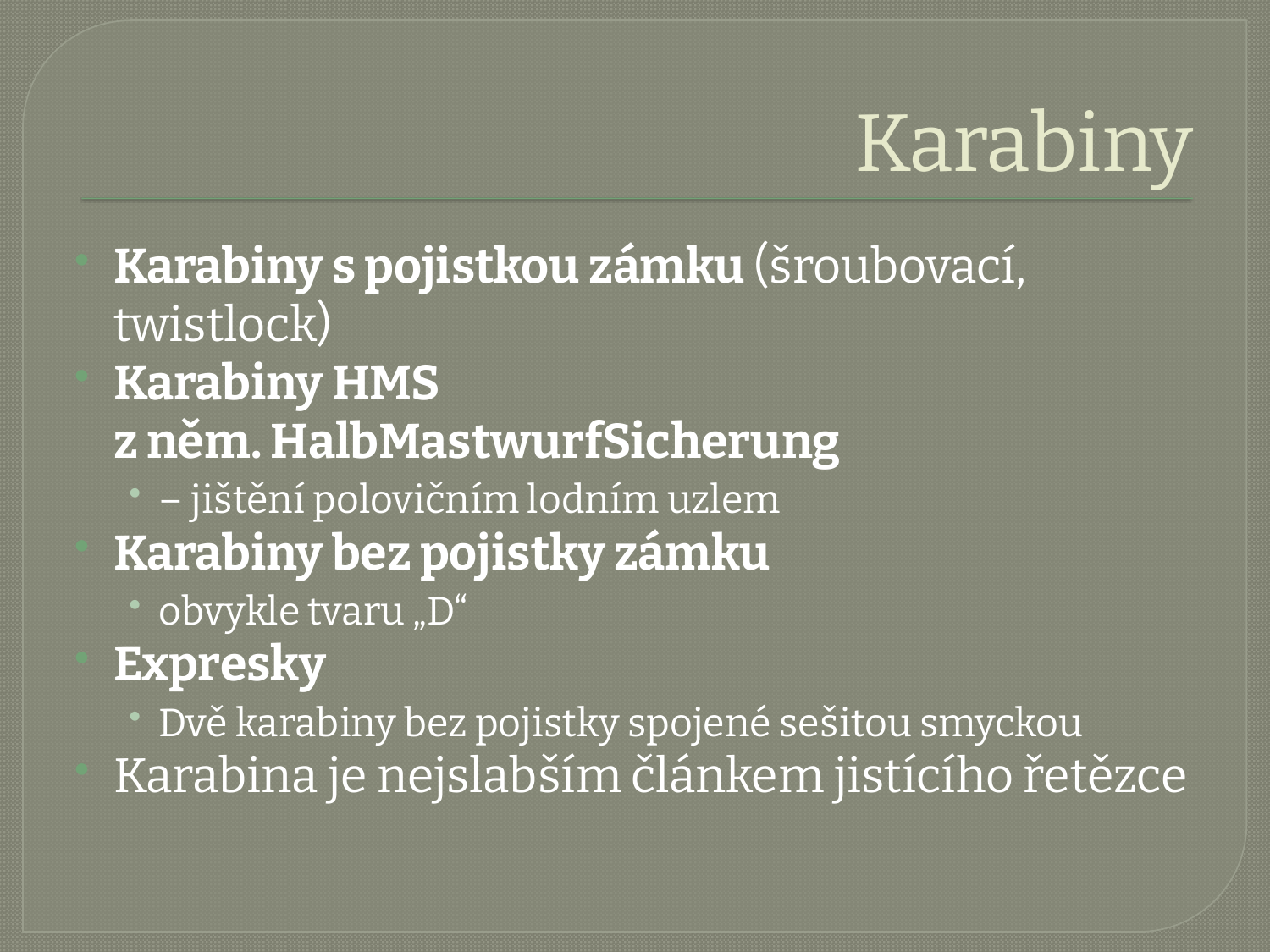

# Karabiny
Karabiny s pojistkou zámku (šroubovací, twistlock)
Karabiny HMS
z něm. HalbMastwurfSicherung
– jištění polovičním lodním uzlem
Karabiny bez pojistky zámku
obvykle tvaru „D“
Expresky
Dvě karabiny bez pojistky spojené sešitou smyckou
Karabina je nejslabším článkem jistícího řetězce